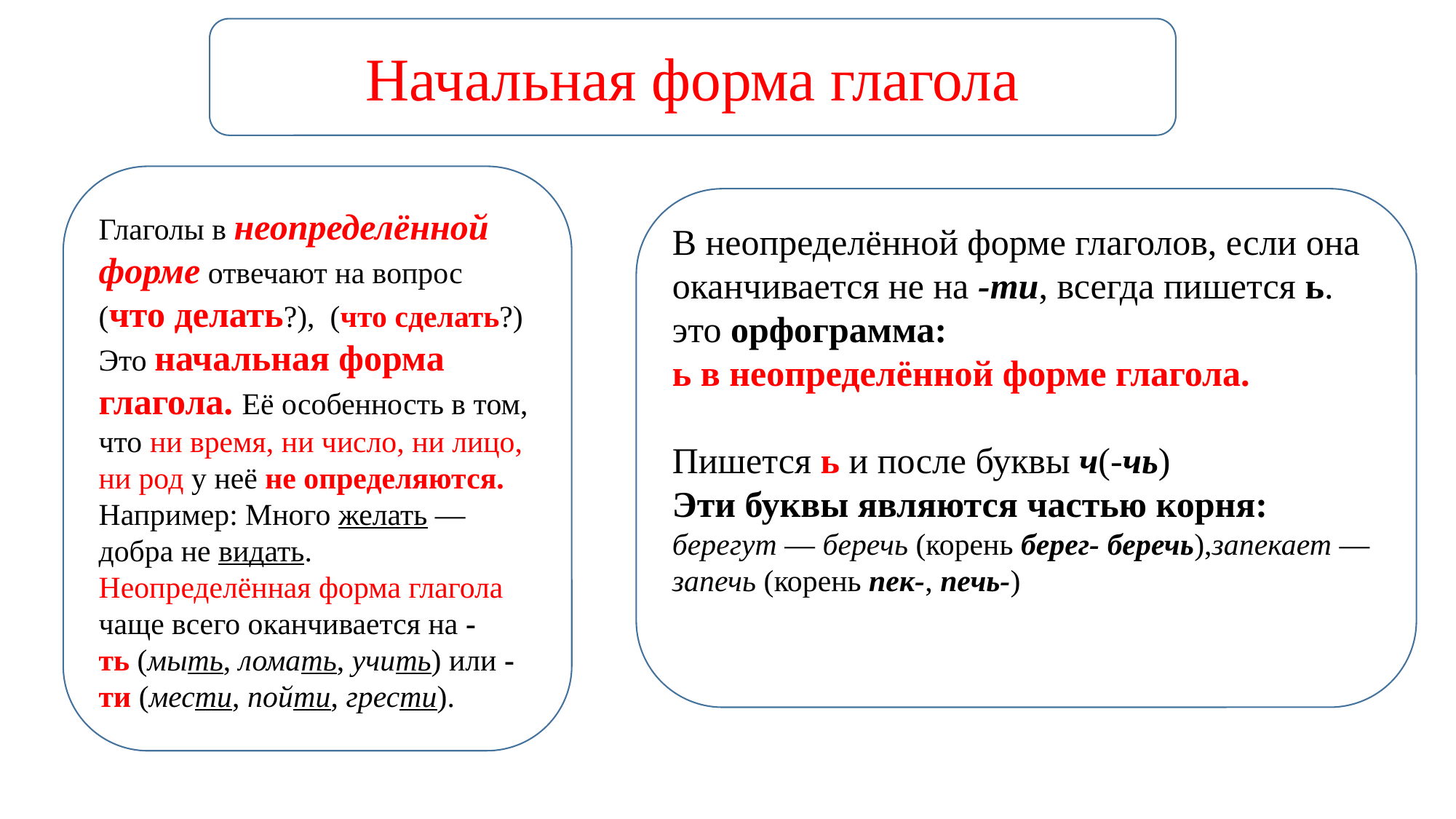

Начальная форма глагола

Глаголы в неопределённой форме отвечают на вопрос (что делать?),  (что сделать?) Это начальная форма глагола. Её особенность в том, что ни время, ни число, ни лицо, ни род у неё не определяются.
Например: Много желать — добра не видать.
Неопределённая форма глагола чаще всего оканчивается на -ть (мыть, ломать, учить) или -ти (мести, пойти, грести).

В неопределённой форме глаголов, если она оканчивается не на -ти, всегда пишется ь. это орфограмма:
ь в неопределённой форме глагола.

Пишется ь и после буквы ч(-чь)
Эти буквы являются частью корня: берегут — беречь (корень берег- беречь),запекает — запечь (корень пек-, печь-)